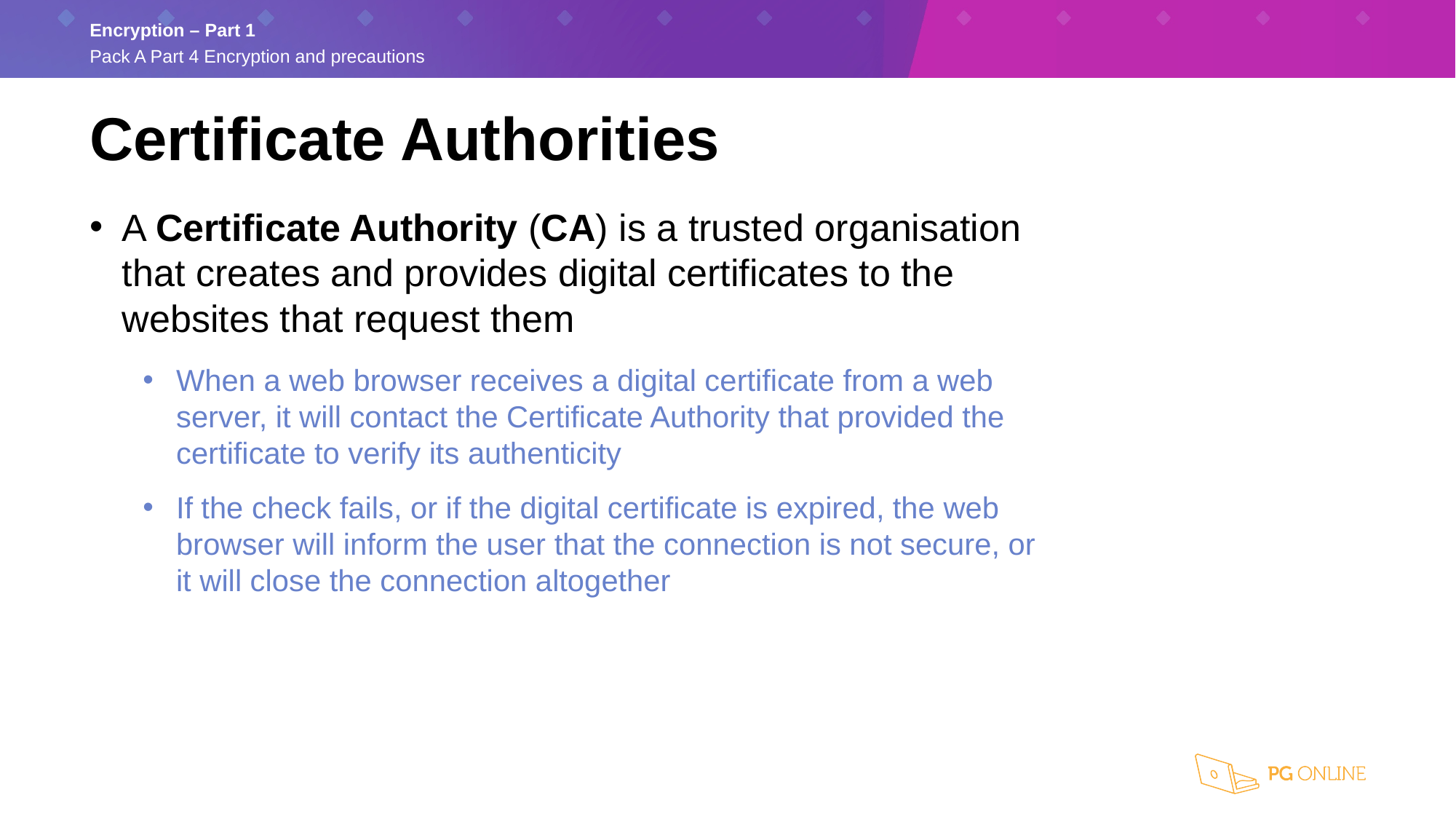

Certificate Authorities
A Certificate Authority (CA) is a trusted organisation that creates and provides digital certificates to the websites that request them
When a web browser receives a digital certificate from a web server, it will contact the Certificate Authority that provided the certificate to verify its authenticity
If the check fails, or if the digital certificate is expired, the web browser will inform the user that the connection is not secure, or it will close the connection altogether